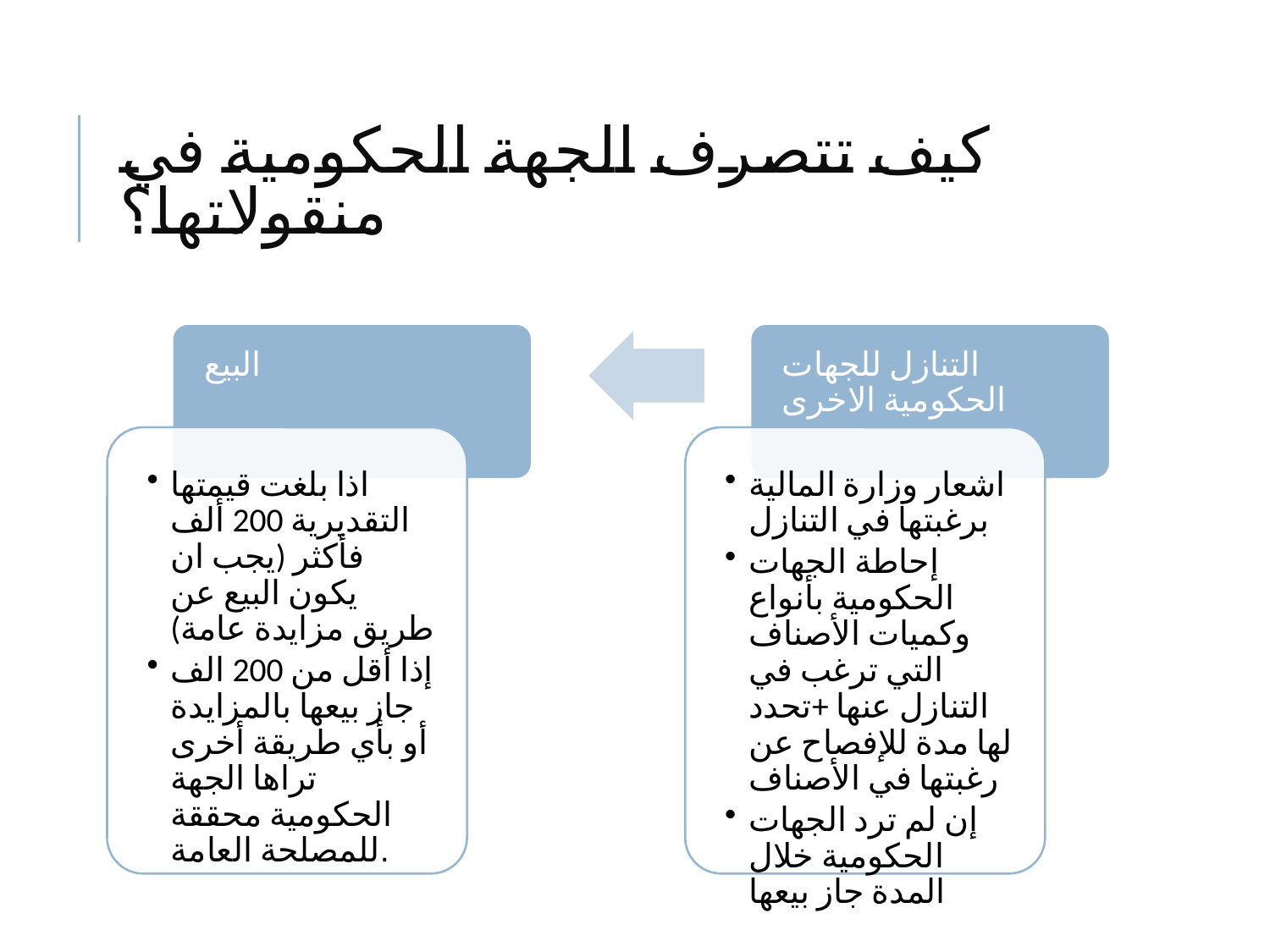

# كيف تتصرف الجهة الحكومية في منقولاتها؟
التنازل للجهات الحكومية الاخرى
اشعار وزارة المالية برغبتها في التنازل
إحاطة الجهات الحكومية بأنواع وكميات الأصناف التي ترغب في التنازل عنها +تحدد لها مدة للإفصاح عن رغبتها في الأصناف
إن لم ترد الجهات الحكومية خلال المدة جاز بيعها

البيع
اذا بلغت قيمتها التقديرية 200 ألف فأكثر (يجب ان يكون البيع عن طريق مزايدة عامة)
إذا أقل من 200 الف جاز بيعها بالمزايدة أو بأي طريقة أخرى تراها الجهة الحكومية محققة للمصلحة العامة.